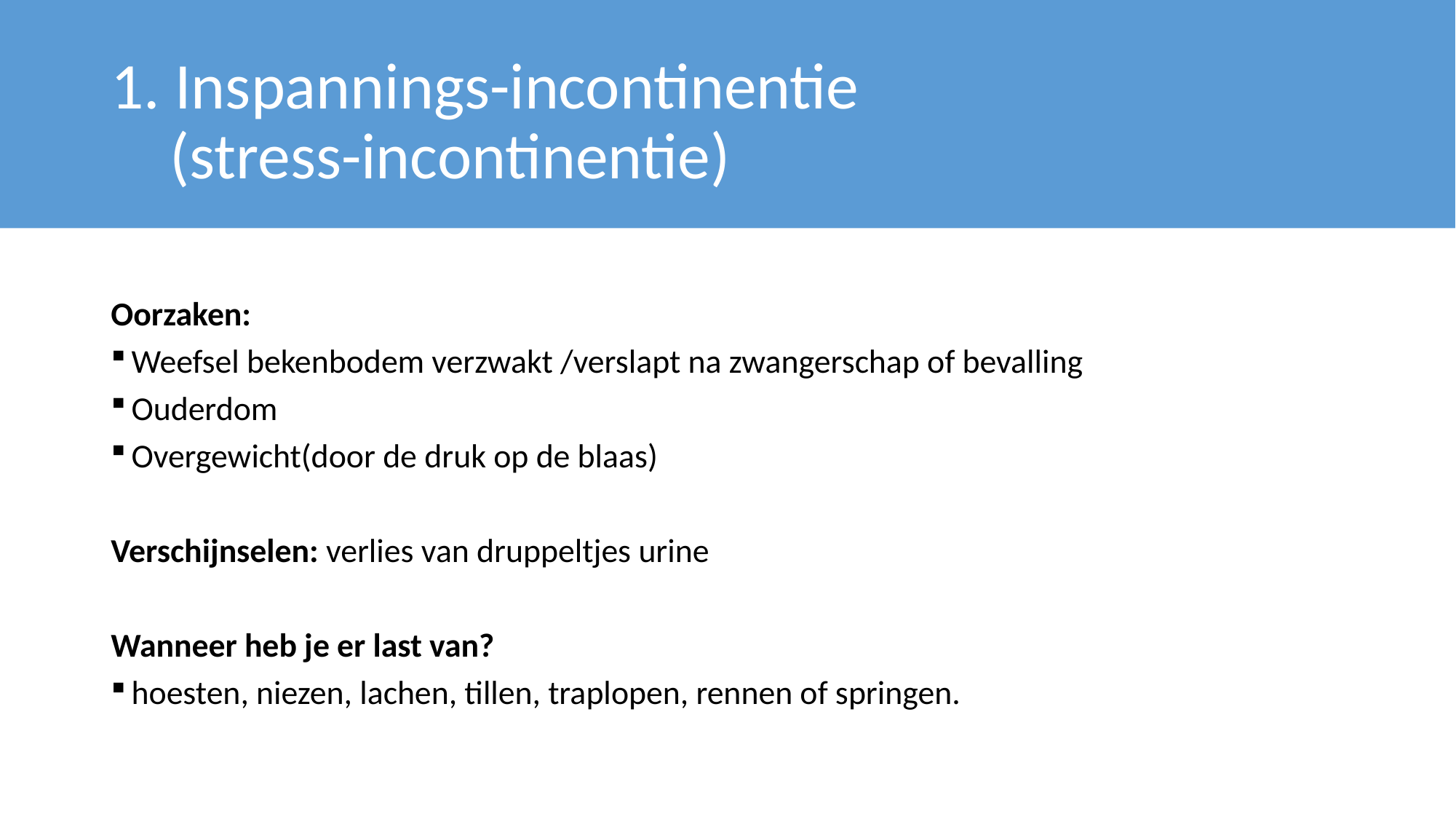

# 1. Inspannings-incontinentie (stress-incontinentie)
Oorzaken:
Weefsel bekenbodem verzwakt /verslapt na zwangerschap of bevalling
Ouderdom
Overgewicht(door de druk op de blaas)

Verschijnselen: verlies van druppeltjes urine

Wanneer heb je er last van?
hoesten, niezen, lachen, tillen, traplopen, rennen of springen.